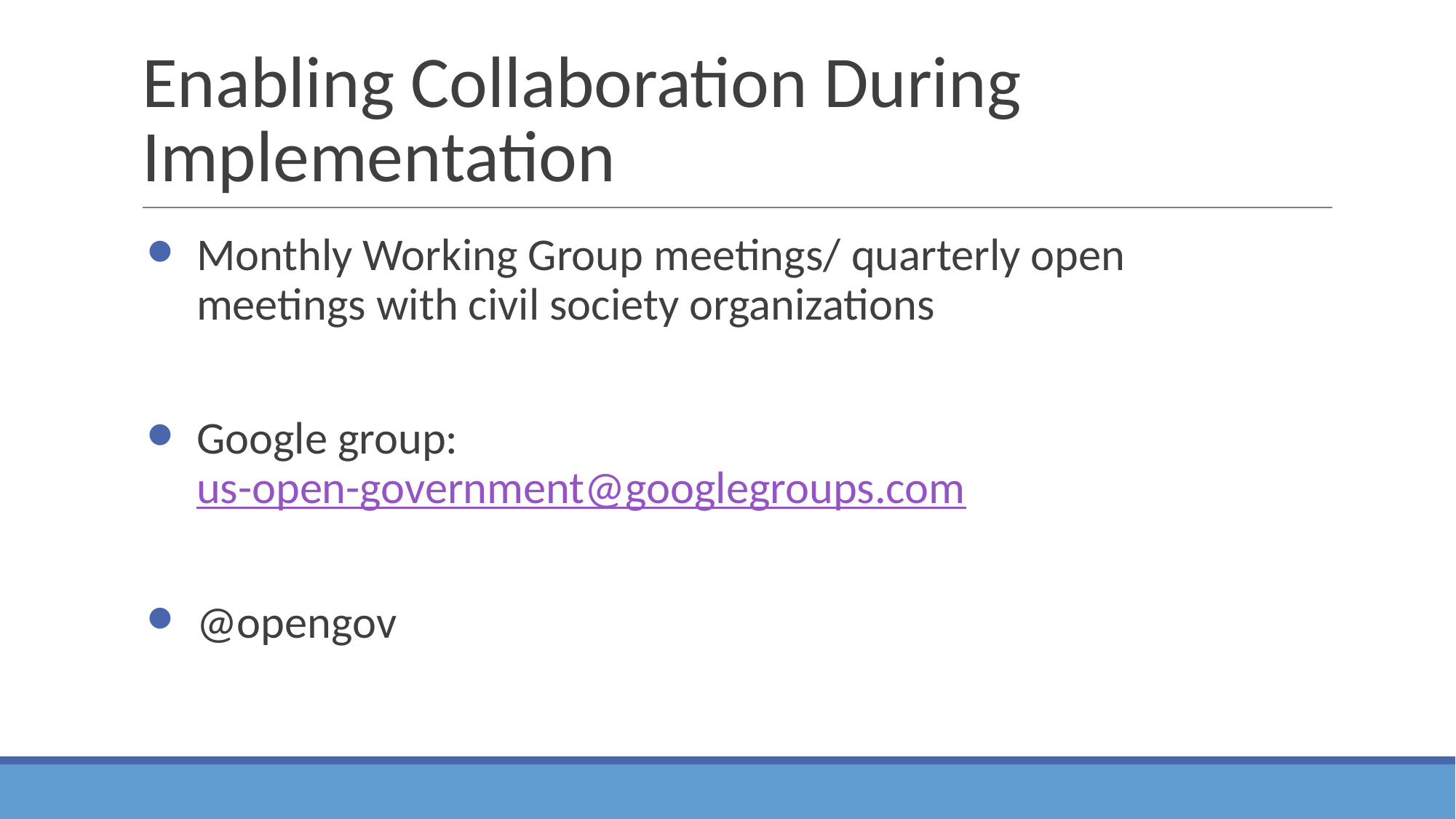

# Enabling Collaboration During Implementation
Monthly Working Group meetings/ quarterly open meetings with civil society organizations

Google group: us-open-government@googlegroups.com

@opengov